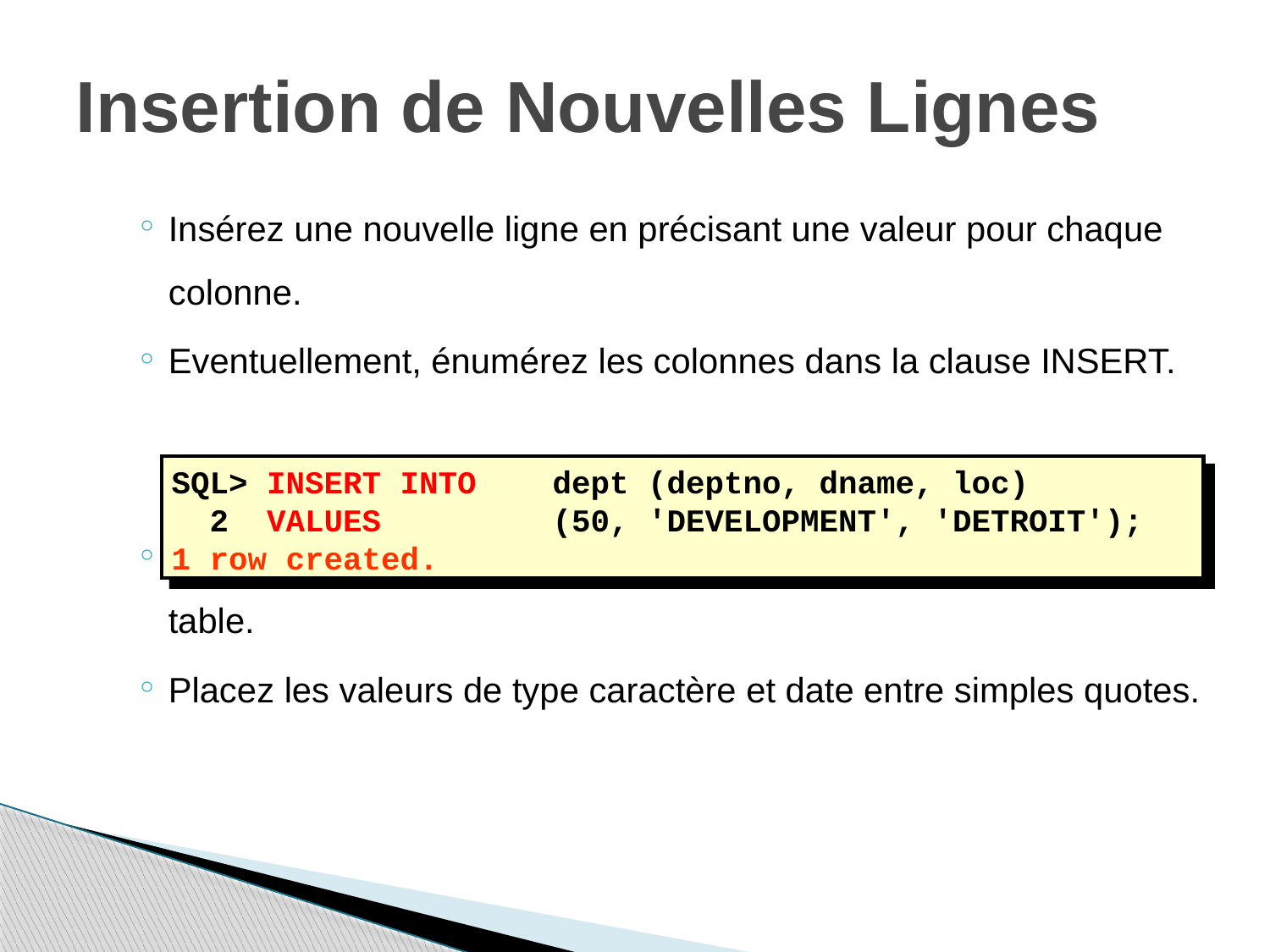

# Insertion de Nouvelles Lignes
Insérez une nouvelle ligne en précisant une valeur pour chaque colonne.
Eventuellement, énumérez les colonnes dans la clause INSERT.
Indiquez les valeurs dans l'ordre par défaut des colonnes dans la  table.
Placez les valeurs de type caractère et date entre simples quotes.
SQL> INSERT INTO	dept (deptno, dname, loc)
  2  VALUES		(50, 'DEVELOPMENT', 'DETROIT');
1 row created.